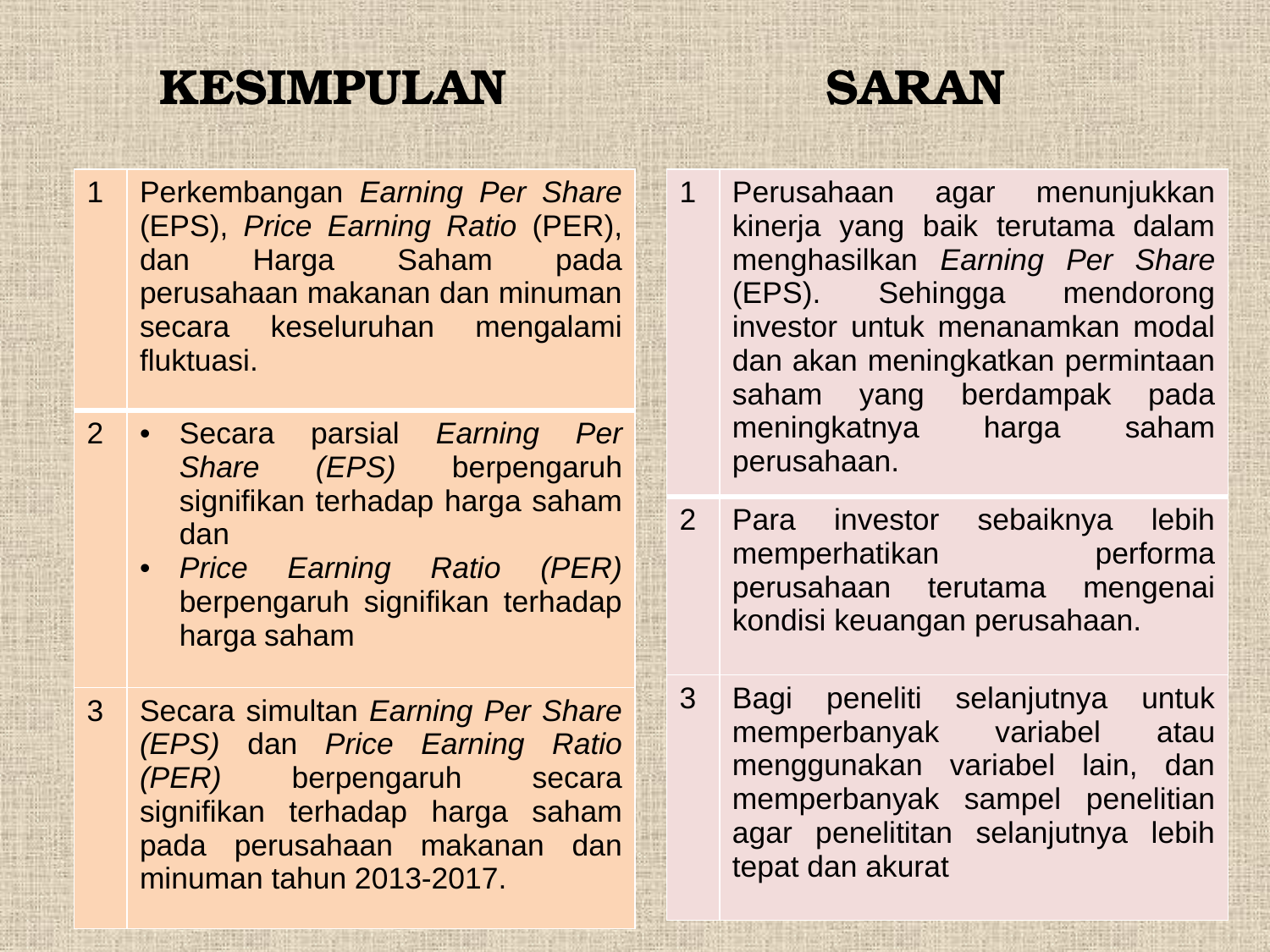

KESIMPULAN
SARAN
| 1 | Perkembangan Earning Per Share (EPS), Price Earning Ratio (PER), dan Harga Saham pada perusahaan makanan dan minuman secara keseluruhan mengalami fluktuasi. |
| --- | --- |
| 2 | Secara parsial Earning Per Share (EPS) berpengaruh signifikan terhadap harga saham dan Price Earning Ratio (PER) berpengaruh signifikan terhadap harga saham |
| 3 | Secara simultan Earning Per Share (EPS) dan Price Earning Ratio (PER) berpengaruh secara signifikan terhadap harga saham pada perusahaan makanan dan minuman tahun 2013-2017. |
| 1 | Perusahaan agar menunjukkan kinerja yang baik terutama dalam menghasilkan Earning Per Share (EPS). Sehingga mendorong investor untuk menanamkan modal dan akan meningkatkan permintaan saham yang berdampak pada meningkatnya harga saham perusahaan. |
| --- | --- |
| 2 | Para investor sebaiknya lebih memperhatikan performa perusahaan terutama mengenai kondisi keuangan perusahaan. |
| 3 | Bagi peneliti selanjutnya untuk memperbanyak variabel atau menggunakan variabel lain, dan memperbanyak sampel penelitian agar penelititan selanjutnya lebih tepat dan akurat |